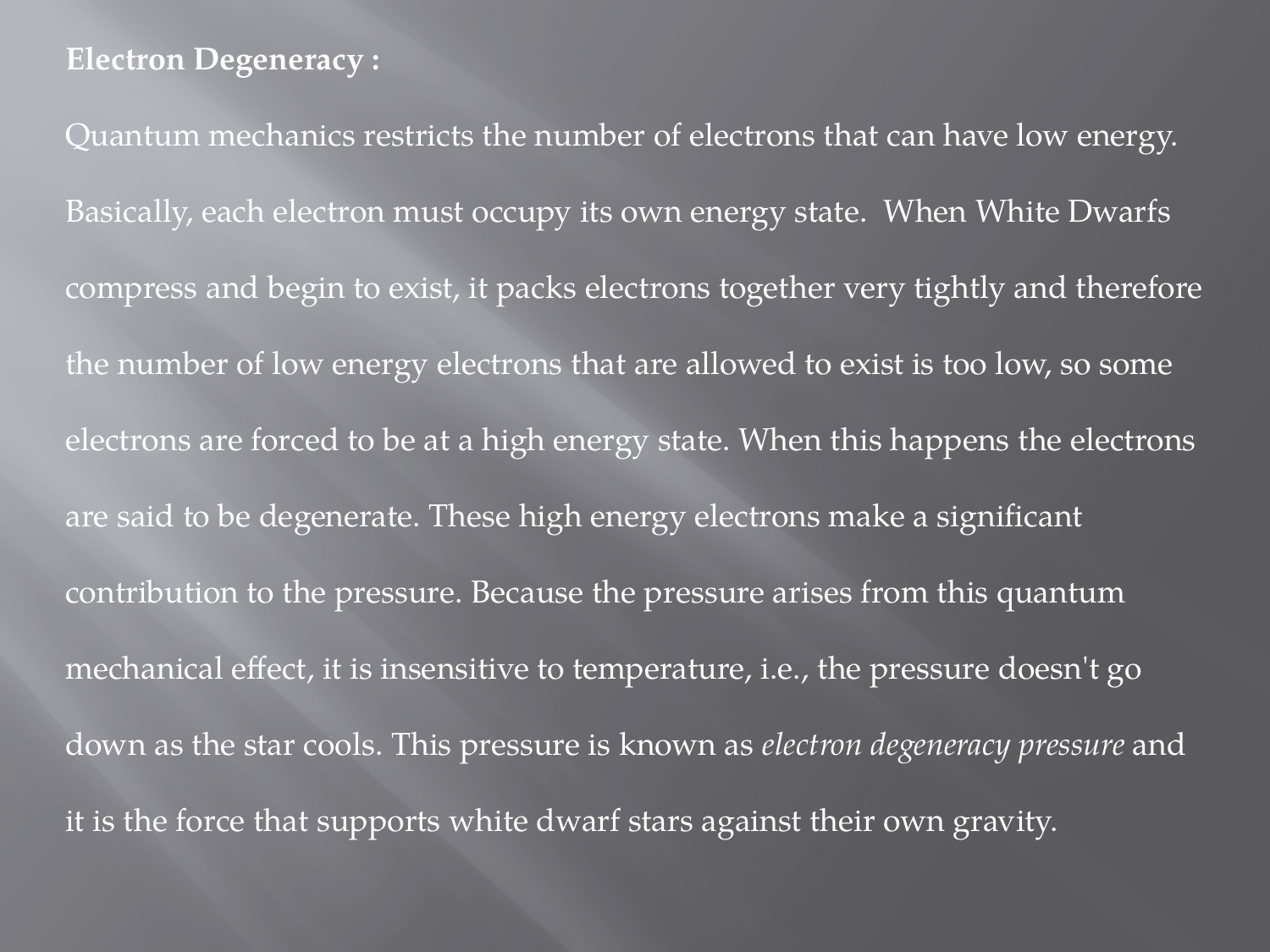

Electron Degeneracy :
Quantum mechanics restricts the number of electrons that can have low energy. Basically, each electron must occupy its own energy state.  When White Dwarfs compress and begin to exist, it packs electrons together very tightly and therefore the number of low energy electrons that are allowed to exist is too low, so some electrons are forced to be at a high energy state. When this happens the electrons are said to be degenerate. These high energy electrons make a significant contribution to the pressure. Because the pressure arises from this quantum mechanical effect, it is insensitive to temperature, i.e., the pressure doesn't go down as the star cools. This pressure is known as electron degeneracy pressure and it is the force that supports white dwarf stars against their own gravity.